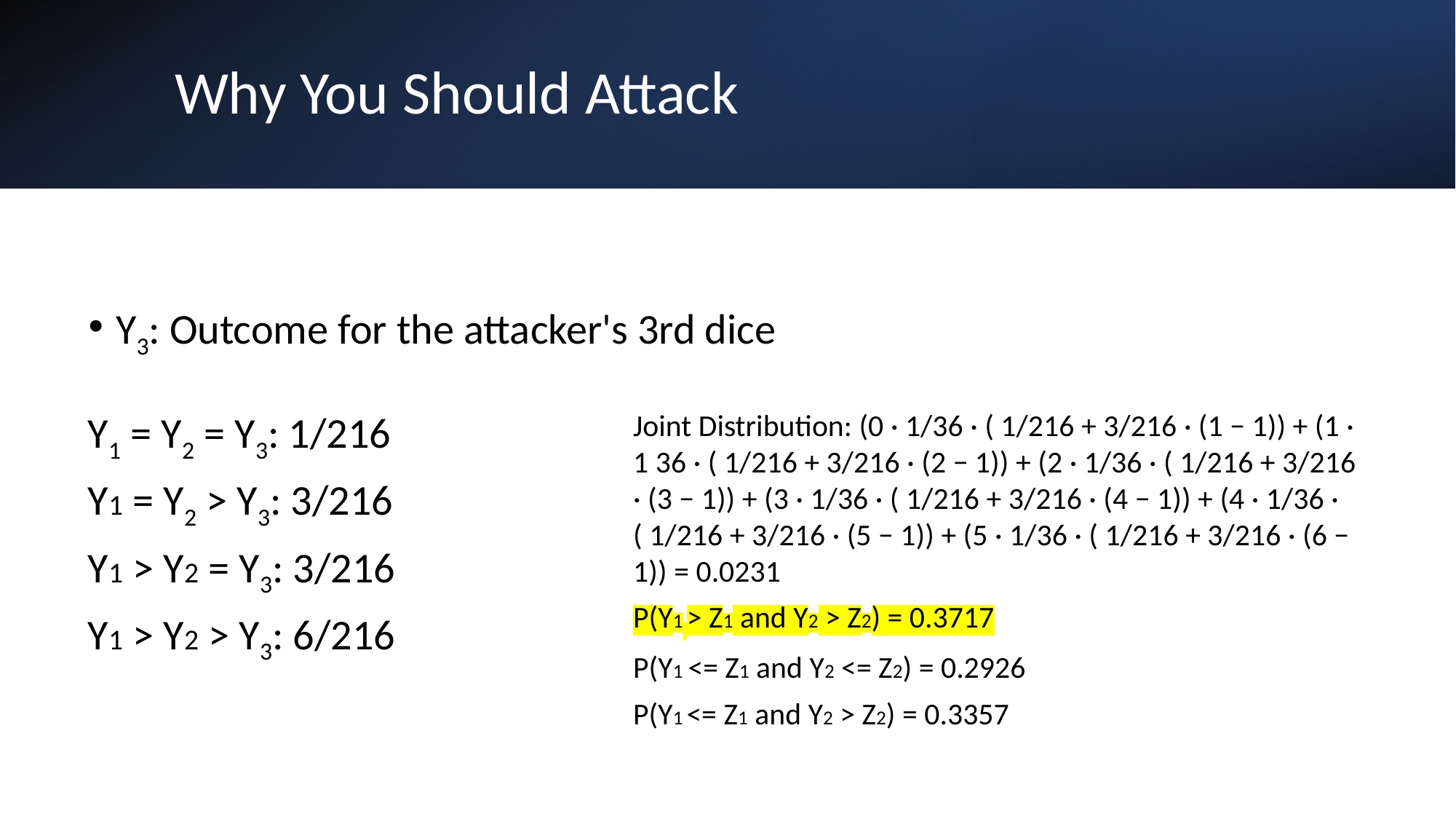

# Why You Should Attack
Y3: Outcome for the attacker's 3rd dice
Y1 = Y2 = Y3: 1/216
Y1 = Y2 > Y3: 3/216
Y1 > Y2 = Y3: 3/216
Y1 > Y2 > Y3: 6/216
Joint Distribution: (0 · 1/36 · ( 1/216 + 3/216 · (1 − 1)) + (1 · 1 36 · ( 1/216 + 3/216 · (2 − 1)) + (2 · 1/36 · ( 1/216 + 3/216 · (3 − 1)) + (3 · 1/36 · ( 1/216 + 3/216 · (4 − 1)) + (4 · 1/36 · ( 1/216 + 3/216 · (5 − 1)) + (5 · 1/36 · ( 1/216 + 3/216 · (6 − 1)) = 0.0231
P(Y1 > Z1 and Y2 > Z2) = 0.3717
P(Y1  <= Z1 and Y2 <= Z2) = 0.2926
P(Y1  <= Z1 and Y2 > Z2) = 0.3357